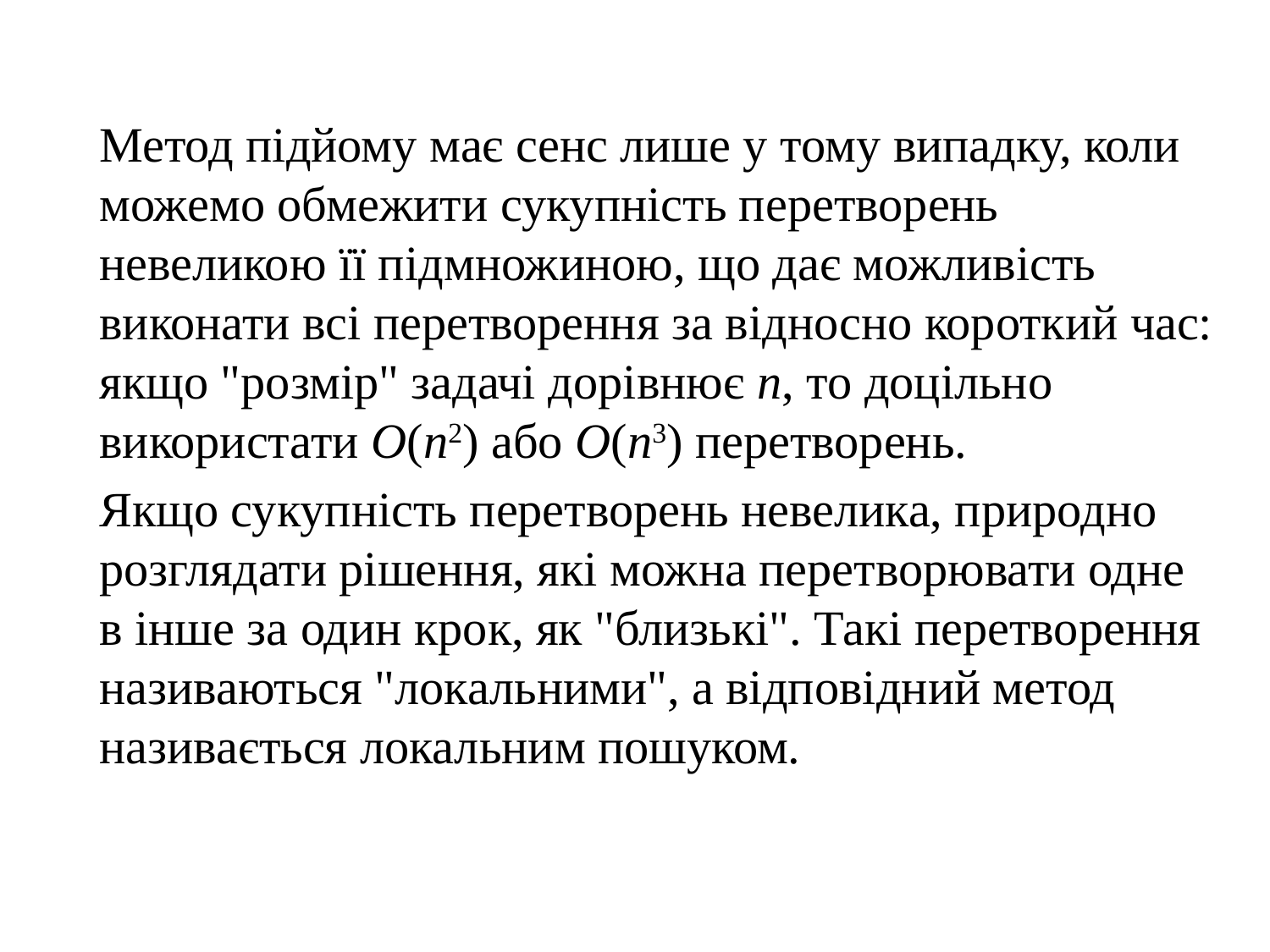

Метод підйому має сенс лише у тому випадку, коли можемо обмежити сукупність перетворень невеликою її підмножиною, що дає можливість виконати всі перетворення за відносно короткий час: якщо "розмір" задачі дорівнює n, то доцільно використати O(n2) або O(n3) перетворень.
	Якщо сукупність перетворень невелика, природно розглядати рішення, які можна перетворювати одне в інше за один крок, як "близькі". Такі перетворення називаються "локальними", а відповідний метод називається локальним пошуком.